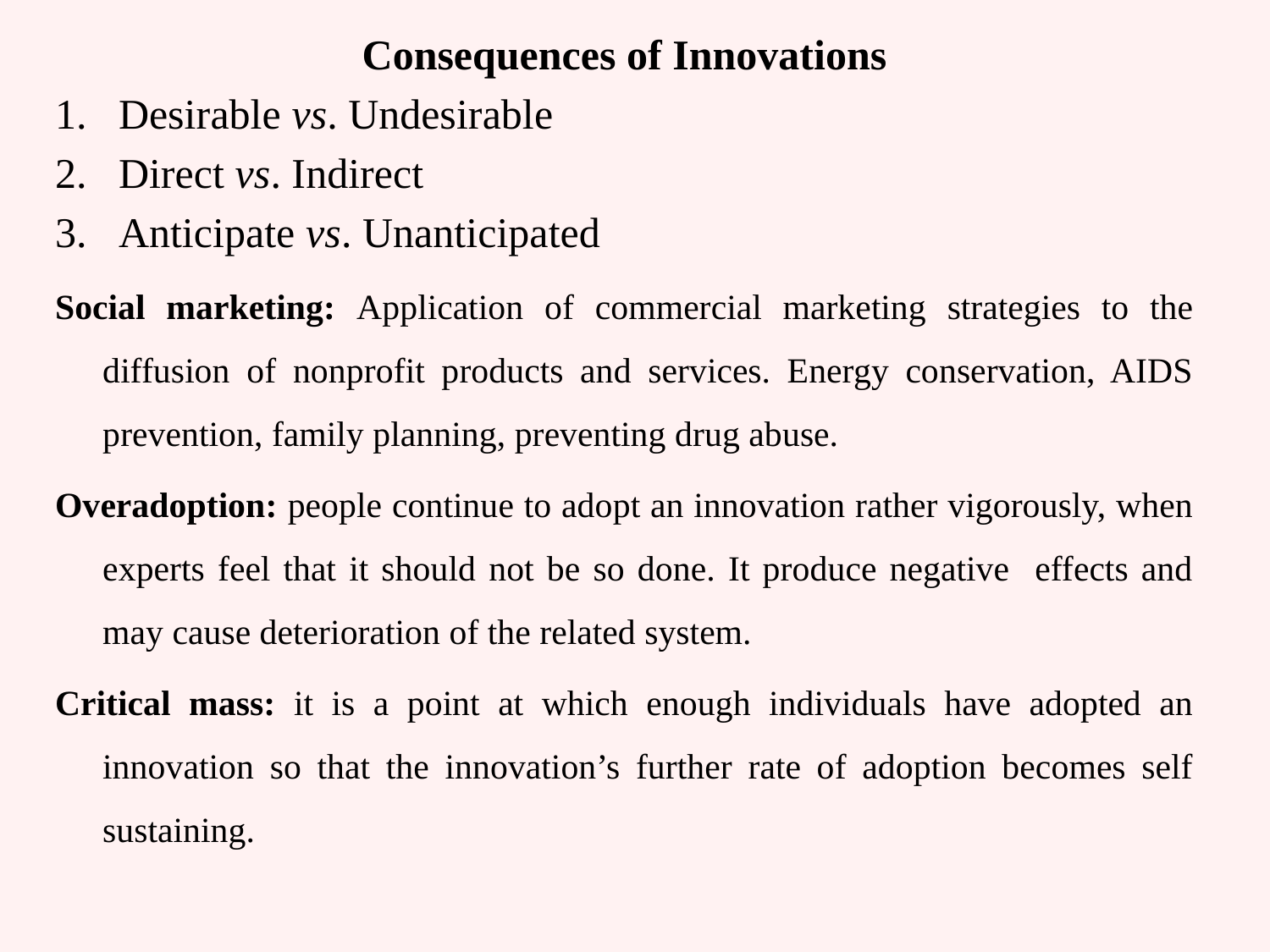

Consequences of Innovations
Desirable vs. Undesirable
Direct vs. Indirect
Anticipate vs. Unanticipated
Social marketing: Application of commercial marketing strategies to the diffusion of nonprofit products and services. Energy conservation, AIDS prevention, family planning, preventing drug abuse.
Overadoption: people continue to adopt an innovation rather vigorously, when experts feel that it should not be so done. It produce negative  effects and may cause deterioration of the related system.
Critical mass: it is a point at which enough individuals have adopted an innovation so that the innovation’s further rate of adoption becomes self sustaining.